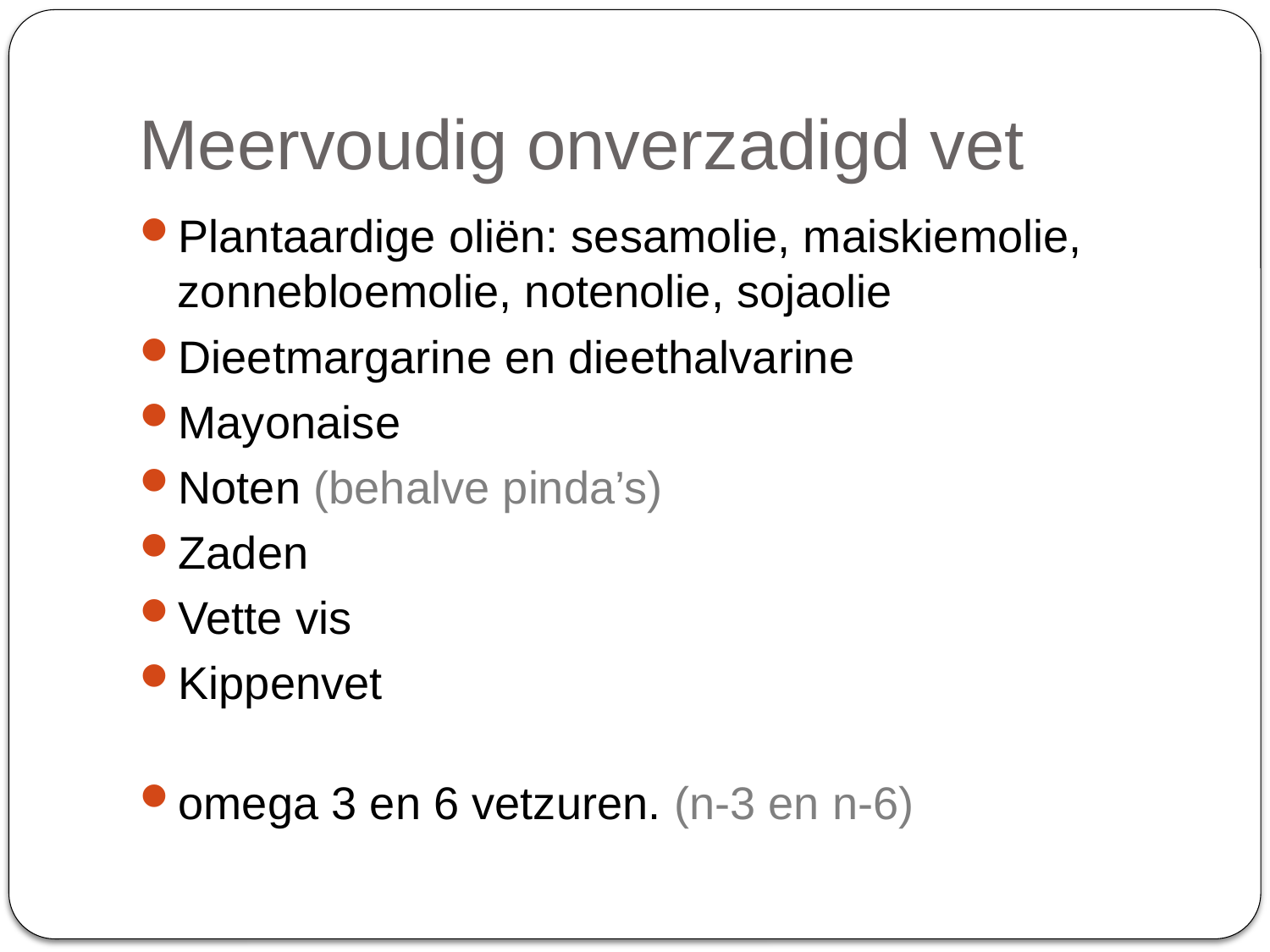

# Meervoudig onverzadigd vet
Plantaardige oliën: sesamolie, maiskiemolie, zonnebloemolie, notenolie, sojaolie
Dieetmargarine en dieethalvarine
Mayonaise
Noten (behalve pinda’s)
Zaden
Vette vis
Kippenvet
omega 3 en 6 vetzuren. (n-3 en n-6)